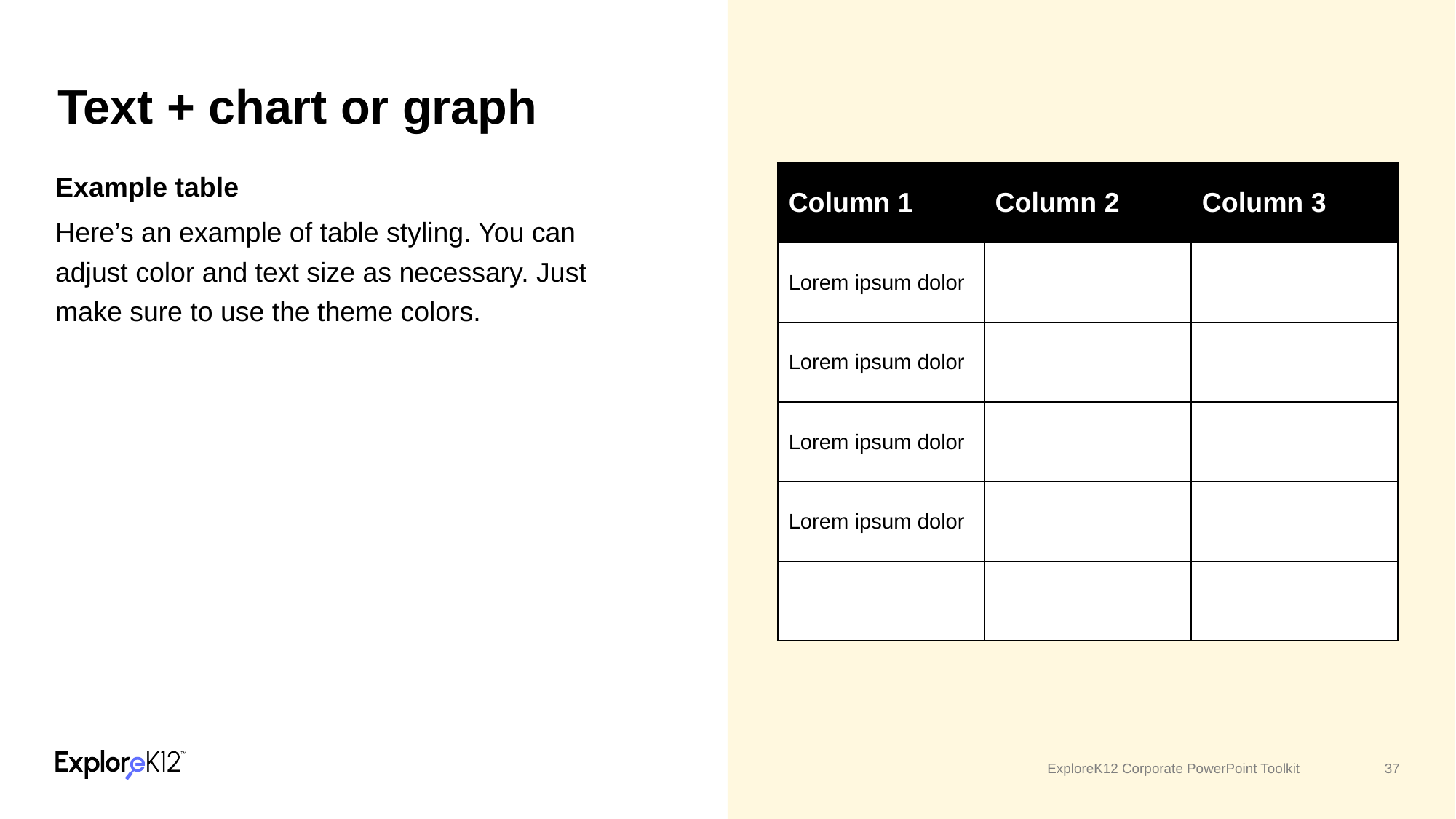

# Text + chart or graph
| Column 1 | Column 2 | Column 3 |
| --- | --- | --- |
| Lorem ipsum dolor |  |  |
| Lorem ipsum dolor |  |  |
| Lorem ipsum dolor |  |  |
| Lorem ipsum dolor |  |  |
|  |  |  |
Example table
Here’s an example of table styling. You can adjust color and text size as necessary. Just make sure to use the theme colors.
ExploreK12 Corporate PowerPoint Toolkit
37